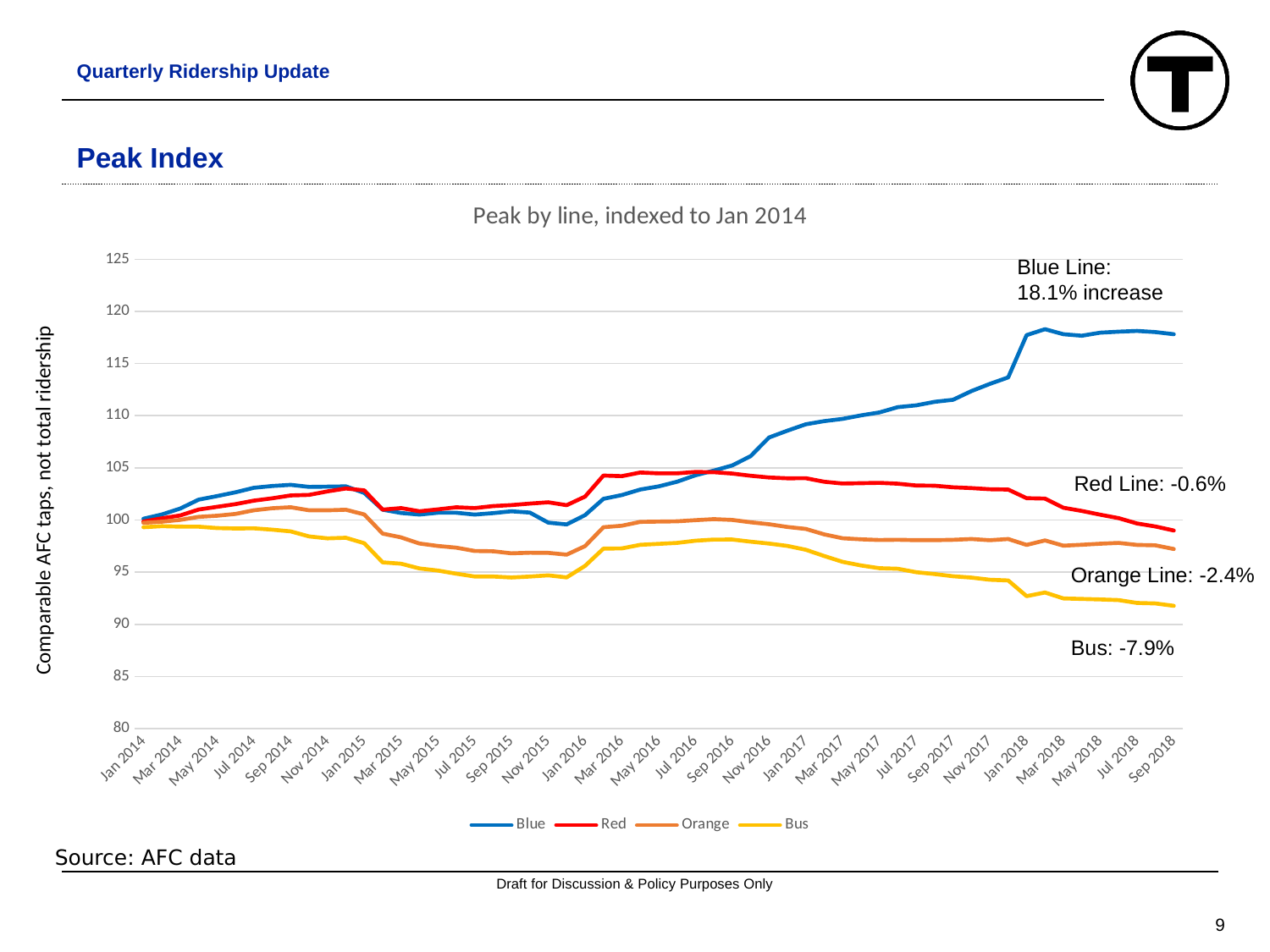

Quarterly Ridership Update
# Peak Index

### Chart: Peak by line, indexed to Jan 2014

| Category | Blue | Red | Orange | Bus |
|---|---|---|---|---|
| Jan 2014 | 100.11726257860548 | 99.85220961510718 | 99.72741392406526 | 99.30531983549777 |
| Feb 2014 | 100.52623895504831 | 100.15790117353545 | 99.83884767005634 | 99.403852662867 |
| Mar 2014 | 101.09649722923439 | 100.43584640274075 | 100.00894790772965 | 99.36268521675396 |
| Apr 2014 | 101.95168120730852 | 100.999273630905 | 100.29434184565693 | 99.35852368292531 |
| May 2014 | 102.29167865696269 | 101.26417699809369 | 100.40519416153049 | 99.22361377585197 |
| Jun 2014 | 102.65686670403664 | 101.52339394977457 | 100.57834078375227 | 99.18352619365028 |
| Jul 2014 | 103.09074923480932 | 101.85705004231413 | 100.93073376891286 | 99.1981878079339 |
| Aug 2014 | 103.26100717869389 | 102.08168148271794 | 101.12493891647955 | 99.07157062498803 |
| Sep 2014 | 103.37003746174847 | 102.35450897847826 | 101.22689067884723 | 98.90679325646732 |
| Oct 2014 | 103.17638991898639 | 102.41007556249355 | 100.92955184115209 | 98.42615038463273 |
| Nov 2014 | 103.19824314177164 | 102.74448380489633 | 100.92213359185556 | 98.23810120495611 |
| Dec 2014 | 103.23026087632161 | 103.02395571867957 | 100.98121878323813 | 98.29681999889809 |
| Jan 2015 | 102.59550292784789 | 102.84689386864456 | 100.53083160388606 | 97.77212728179906 |
| Feb 2015 | 100.98870213295696 | 100.99257626851536 | 98.69067851763064 | 95.93996808657039 |
| Mar 2015 | 100.66973583022441 | 101.14475988279217 | 98.33285745043449 | 95.81079508436869 |
| Apr 2015 | 100.51820616460255 | 100.833980071545 | 97.7451946970902 | 95.35405194743382 |
| May 2015 | 100.69633911177951 | 101.01496090453747 | 97.51104330481398 | 95.15274919164251 |
| Jun 2015 | 100.69639406144147 | 101.22051395832943 | 97.34456030643565 | 94.8511252944467 |
| Jul 2015 | 100.51488800485502 | 101.14284689345024 | 97.03059090725269 | 94.58015258519012 |
| Aug 2015 | 100.6536478468624 | 101.33538343721733 | 97.00324152632048 | 94.58440528507019 |
| Sep 2015 | 100.83343119519054 | 101.4295806923126 | 96.80328194664658 | 94.48711769741429 |
| Oct 2015 | 100.70984478304099 | 101.57774689334418 | 96.86440984745022 | 94.57759777424414 |
| Nov 2015 | 99.74713675879015 | 101.70222906256706 | 96.84756461806651 | 94.69101922342895 |
| Dec 2015 | 99.57282048632784 | 101.42324499871809 | 96.6742206980692 | 94.49587338715345 |
| Jan 2016 | 100.46401719026734 | 102.24601573876757 | 97.49306196630062 | 95.59584991191447 |
| Feb 2016 | 102.02880205273468 | 104.26370627037784 | 99.3042339755561 | 97.25614353427507 |
| Mar 2016 | 102.39438350407086 | 104.20306521826501 | 99.446854609301 | 97.27197068876916 |
| Apr 2016 | 102.92182858533761 | 104.5544886007181 | 99.81975447258468 | 97.61777828730544 |
| May 2016 | 103.22136588216179 | 104.47344664127797 | 99.84423510300189 | 97.7117800906216 |
| Jun 2016 | 103.66648681336153 | 104.47238991738195 | 99.87142442122868 | 97.79943401396677 |
| Jul 2016 | 104.28474520654399 | 104.60659036740768 | 99.98284086921508 | 98.01190278585523 |
| Aug 2016 | 104.73830044341766 | 104.58582778421044 | 100.08215397855271 | 98.12022567684393 |
| Sep 2016 | 105.23192281319508 | 104.4522554103825 | 100.00288381293241 | 98.12716350818299 |
| Oct 2016 | 106.12052454764107 | 104.24425926893896 | 99.77960914389263 | 97.92162795190679 |
| Nov 2016 | 107.90825195189895 | 104.0740737575447 | 99.59248577509486 | 97.73800221221475 |
| Dec 2016 | 108.56551841414131 | 103.99773888898471 | 99.33086036020717 | 97.51402899198123 |
| Jan 2017 | 109.17890019594527 | 104.00888897574643 | 99.14460323017825 | 97.14268121664458 |
| Feb 2017 | 109.47658445688096 | 103.66964787117729 | 98.62181255467536 | 96.5484255647413 |
| Mar 2017 | 109.69263572471795 | 103.4963934329014 | 98.24824522217762 | 95.98769890304877 |
| Apr 2017 | 110.02954094187368 | 103.53209279001396 | 98.14534425239731 | 95.64317910288 |
| May 2017 | 110.31451586154586 | 103.56173543049077 | 98.08031717769475 | 95.37542522253818 |
| Jun 2017 | 110.81758479494756 | 103.48003634486516 | 98.10397337847063 | 95.32429163372409 |
| Jul 2017 | 110.99338799591357 | 103.31027723307686 | 98.06328501191985 | 94.99637271095332 |
| Aug 2017 | 111.32675097504054 | 103.29014730476933 | 98.06385659816065 | 94.8193130201511 |
| Sep 2017 | 111.52267041105665 | 103.13779669570732 | 98.09589058764651 | 94.6054297827384 |
| Oct 2017 | 112.35577657060477 | 103.0589549863794 | 98.17327663737665 | 94.4753355563918 |
| Nov 2017 | 113.04873481190228 | 102.94839130416256 | 98.0617428100729 | 94.26902745926654 |
| Dec 2017 | 113.67011801265691 | 102.9234499336292 | 98.17445822026801 | 94.20329199499304 |
| Jan 2018 | 117.72016583736095 | 102.09180464530947 | 97.6072571006554 | 92.69906963537893 |
| Feb 2018 | 118.29157089967512 | 102.055553642502 | 98.04145431551443 | 93.04798269740903 |
| Mar 2018 | 117.80917041426378 | 101.17829350834103 | 97.53835060166735 | 92.47847776799564 |
| Apr 2018 | 117.66357901526212 | 100.86714657296064 | 97.62262738643514 | 92.43278434058767 |
| May 2018 | 117.95778428358439 | 100.50882761932132 | 97.72629039697117 | 92.38294793767058 |
| Jun 2018 | 118.05202056471624 | 100.17606726872835 | 97.80230844411236 | 92.32077770268113 |
| Jul 2018 | 118.12597074466913 | 99.66347961142975 | 97.60787643433785 | 92.04743929888113 |
| Aug 2018 | 118.01259421862184 | 99.3750862661982 | 97.56901571479199 | 92.00182951053874 |
| Sep 2018 | 117.80602338791527 | 98.98935786485809 | 97.21625447870046 | 91.7696821639109 |
Blue Line:
18.1% increase
Comparable AFC taps, not total ridership
Red Line: -0.6%
Orange Line: -2.4%
Bus: -7.9%
Source: AFC data